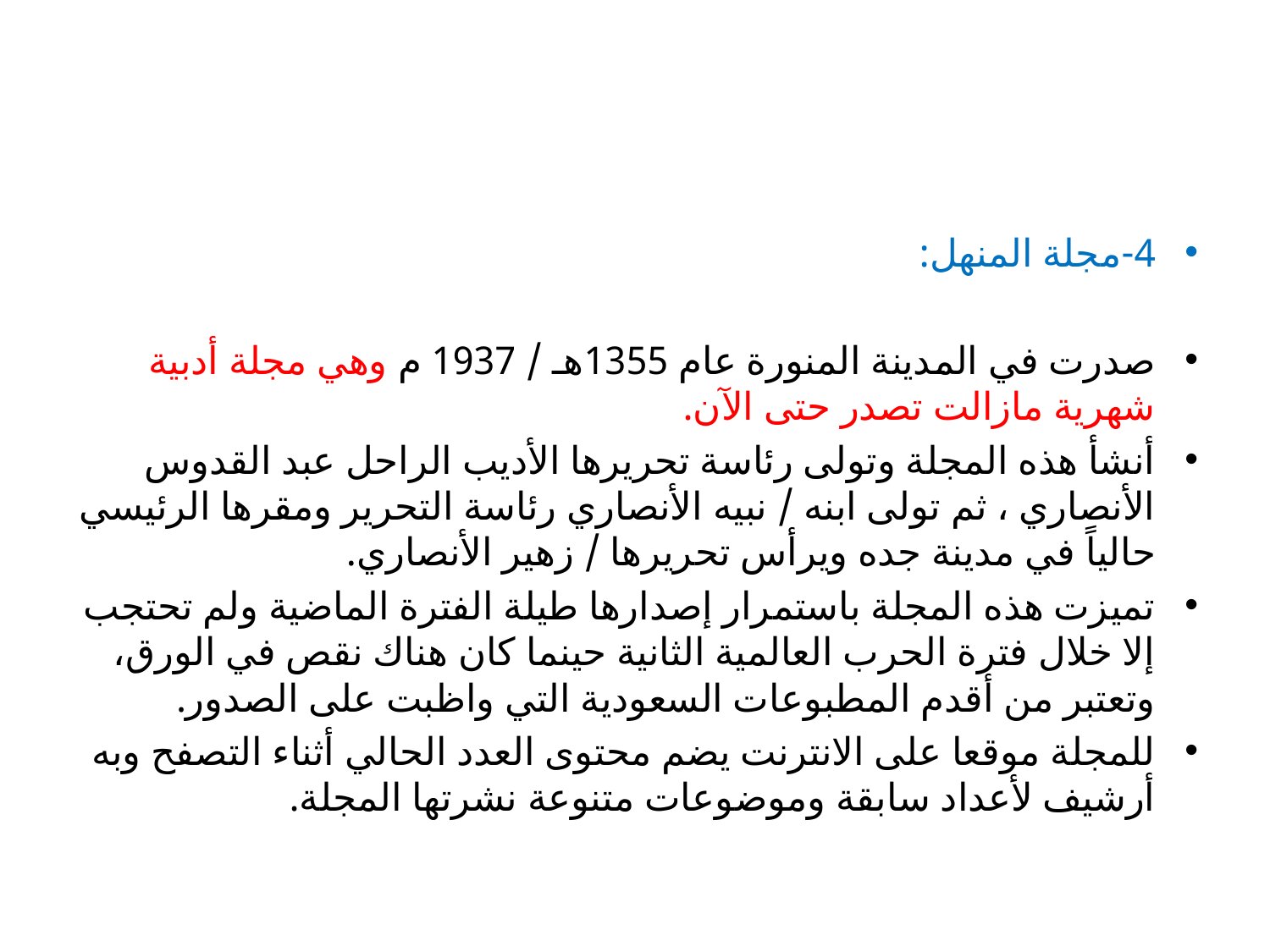

#
4-مجلة المنهل:

صدرت في المدينة المنورة عام 1355هـ / 1937 م وهي مجلة أدبية شهرية مازالت تصدر حتى الآن.
أنشأ هذه المجلة وتولى رئاسة تحريرها الأديب الراحل عبد القدوس الأنصاري ، ثم تولى ابنه / نبيه الأنصاري رئاسة التحرير ومقرها الرئيسي حالياً في مدينة جده ويرأس تحريرها / زهير الأنصاري.
تميزت هذه المجلة باستمرار إصدارها طيلة الفترة الماضية ولم تحتجب إلا خلال فترة الحرب العالمية الثانية حينما كان هناك نقص في الورق، وتعتبر من أقدم المطبوعات السعودية التي واظبت على الصدور.
للمجلة موقعا على الانترنت يضم محتوى العدد الحالي أثناء التصفح وبه أرشيف لأعداد سابقة وموضوعات متنوعة نشرتها المجلة.